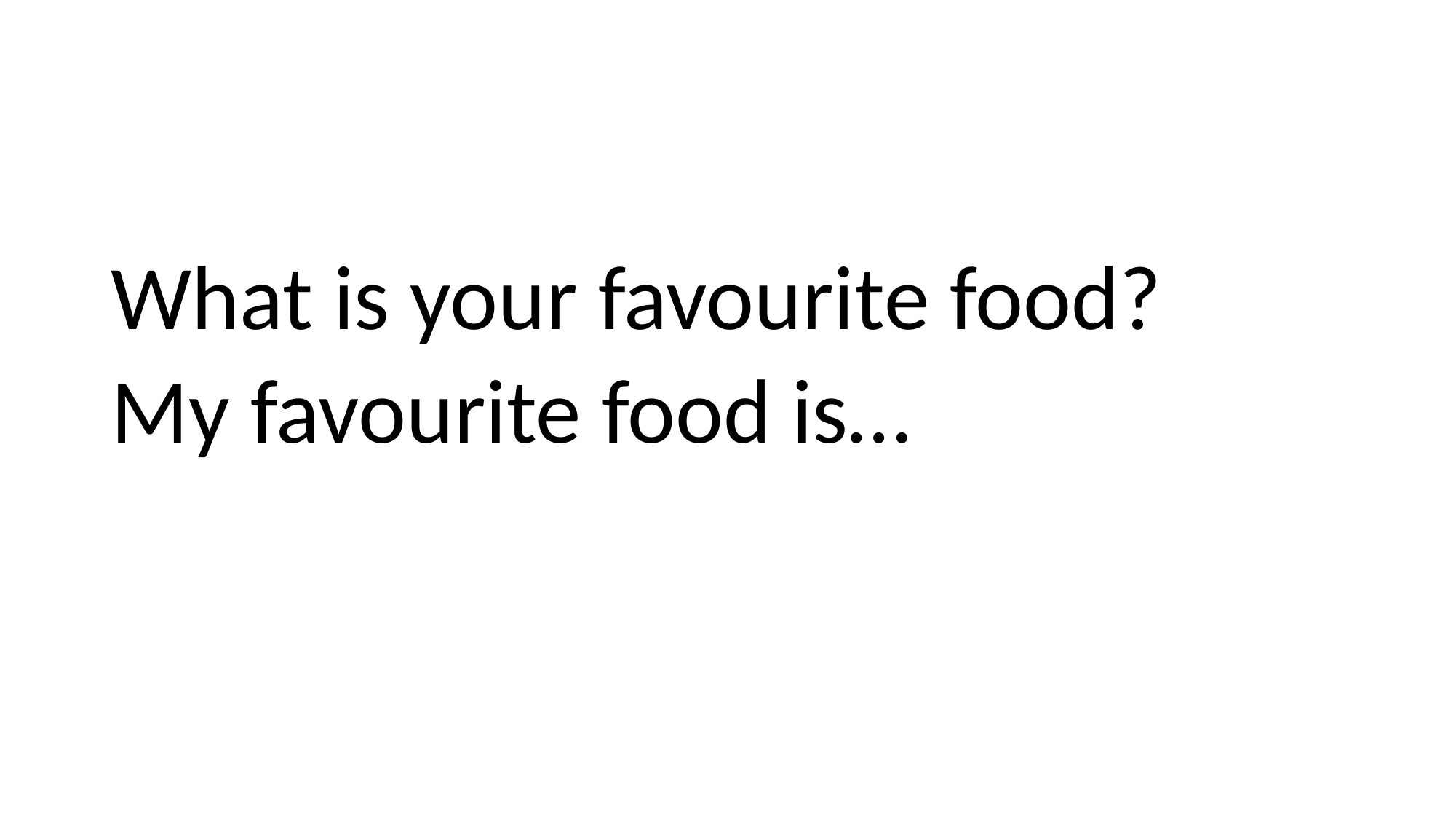

#

What is your favourite food?
My favourite food is…